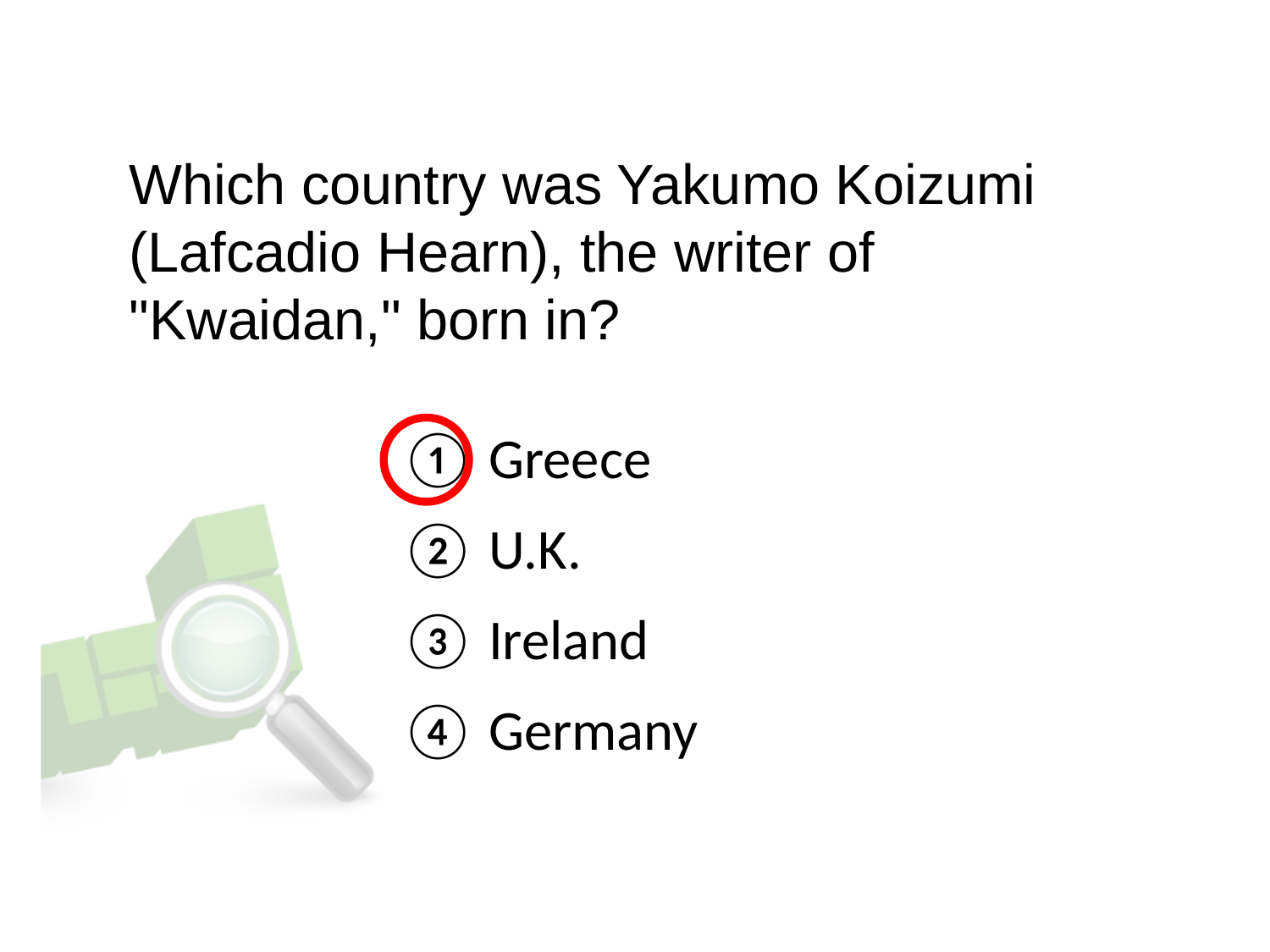

# Which country was Yakumo Koizumi (Lafcadio Hearn), the writer of "Kwaidan," born in?
① Greece
② U.K.
③ Ireland
④ Germany